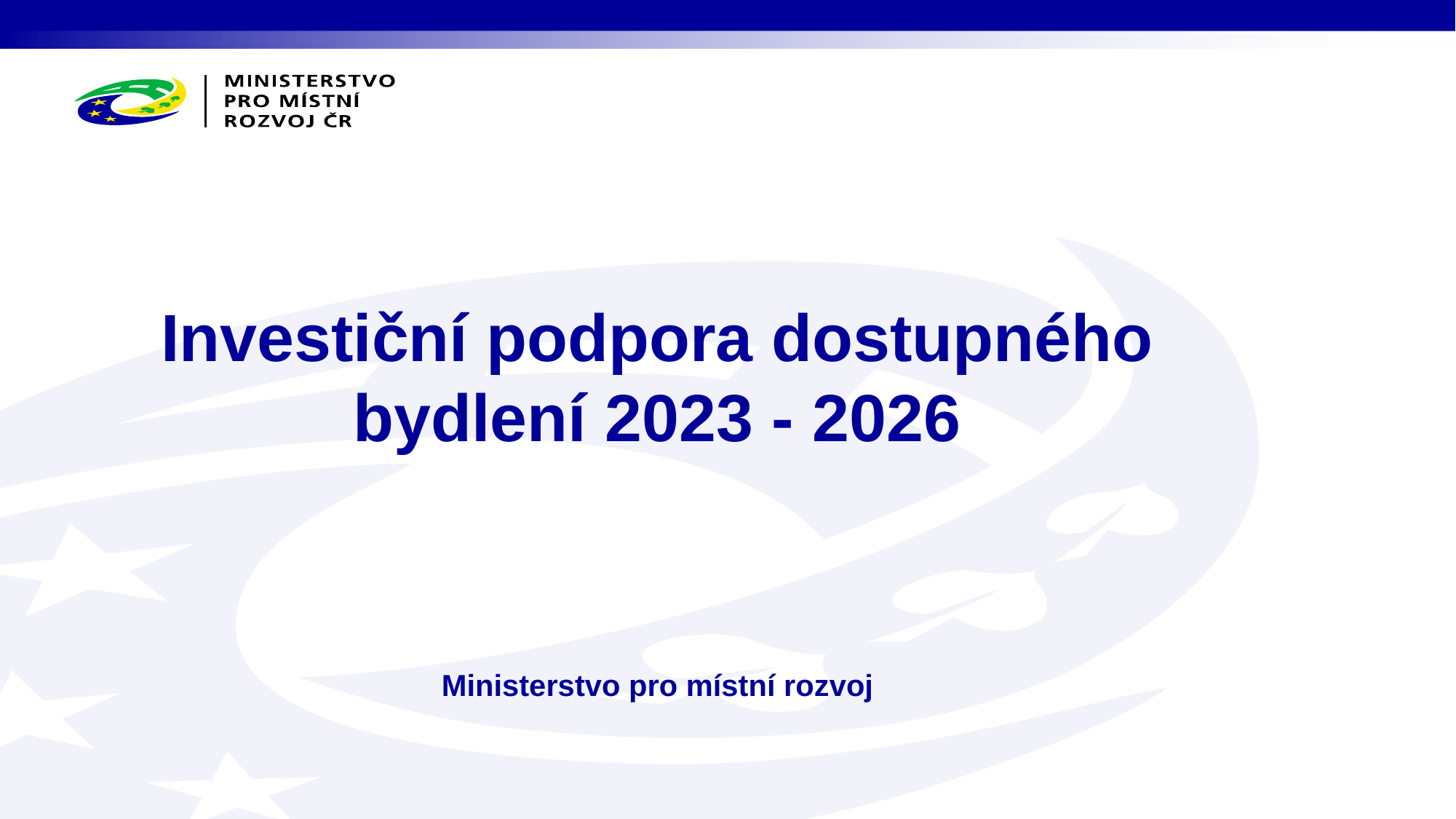

# Investiční podpora dostupného bydlení 2023 - 2026 Ministerstvo pro místní rozvoj